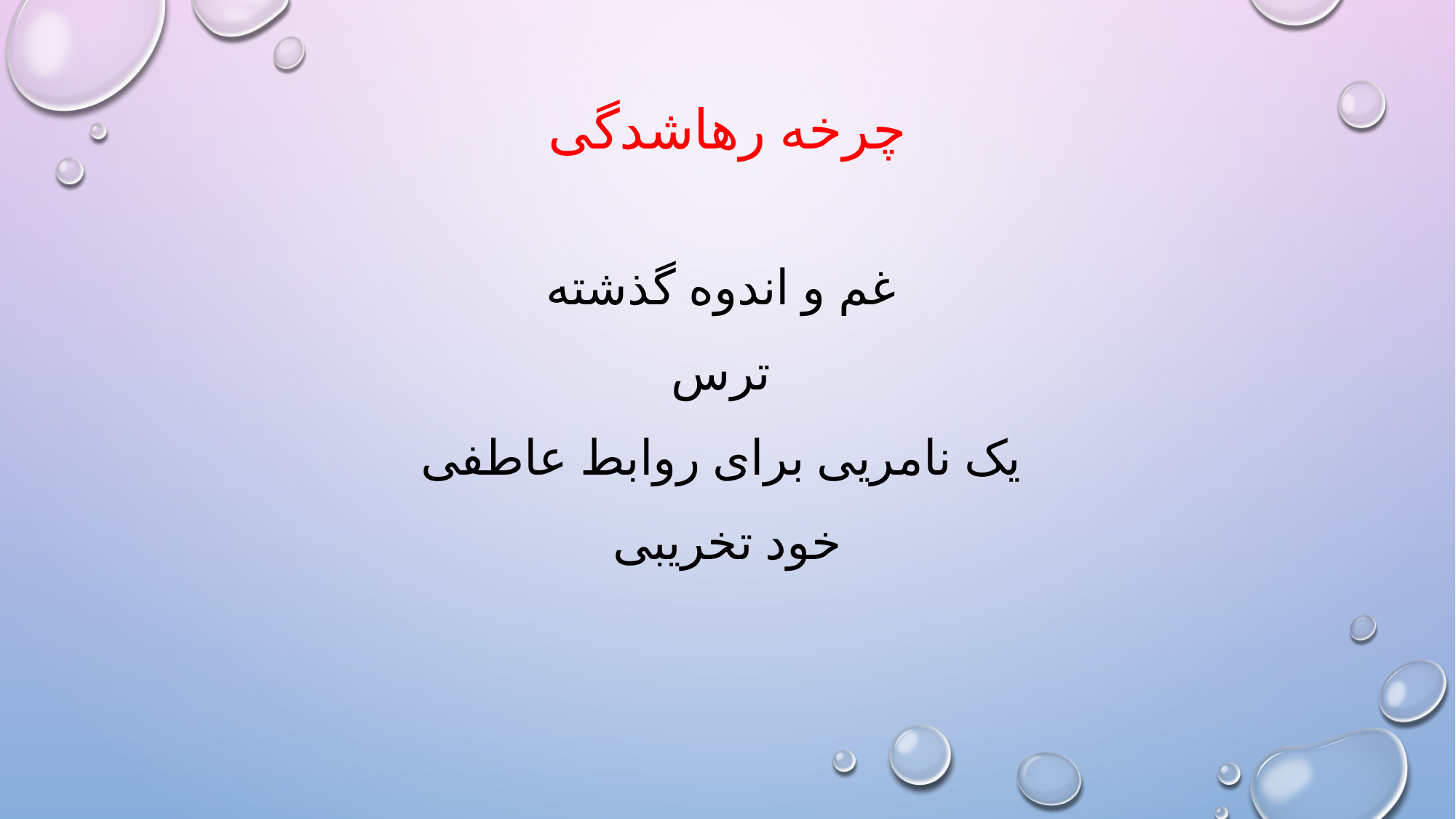

# چرخه رهاشدگی
غم و اندوه گذشته
ترس
یک نامریی برای روابط عاطفی
خود تخریبی